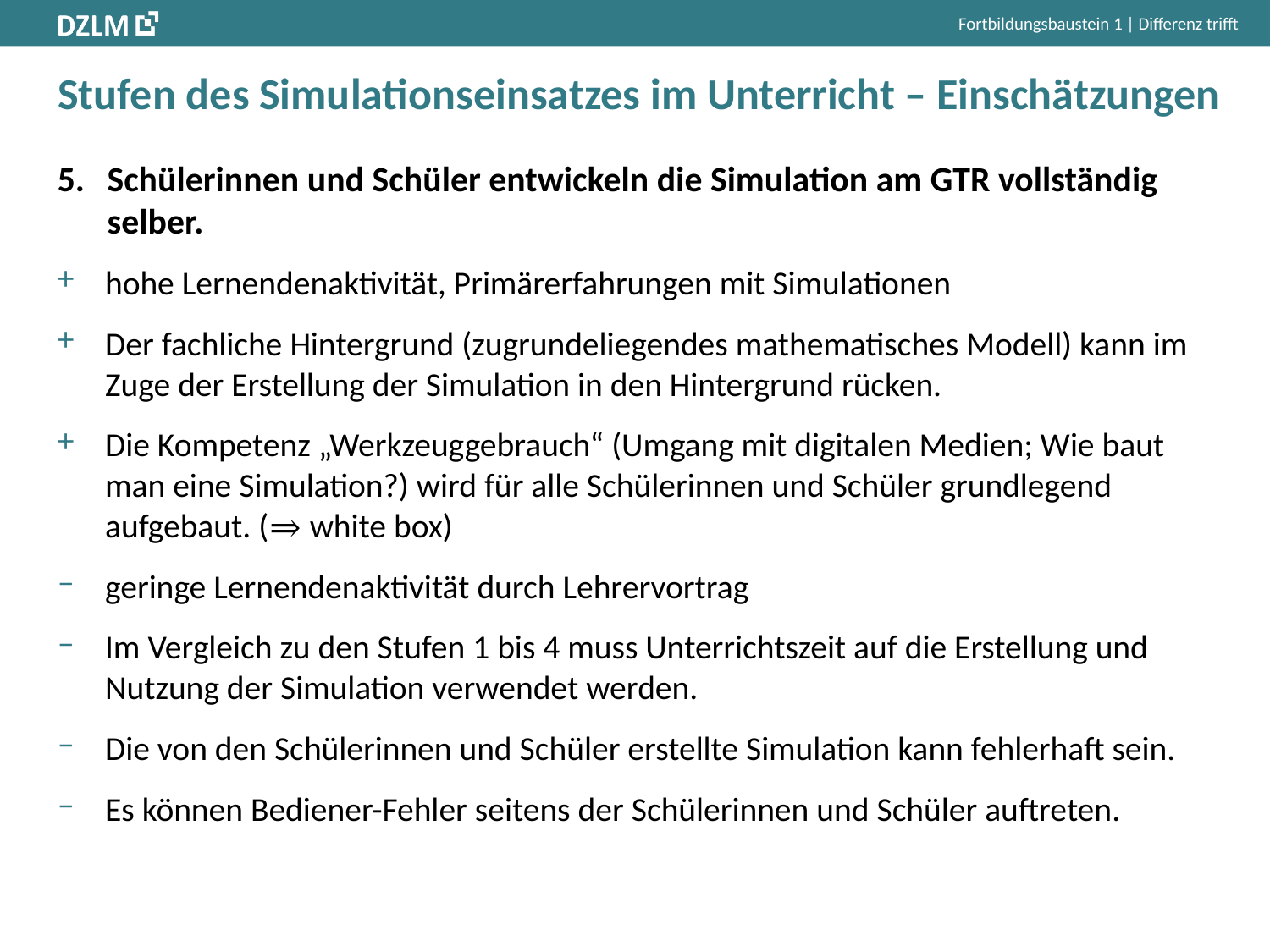

Fortbildungsbaustein 1 | Differenz trifft
# Stufen des Simulationseinsatzes im Unterricht – Einschätzungen
Schülerinnen und Schüler entwickeln die Simulation am GTR vollständig selber.
hohe Lernendenaktivität, Primärerfahrungen mit Simulationen
Der fachliche Hintergrund (zugrundeliegendes mathematisches Modell) kann im Zuge der Erstellung der Simulation in den Hintergrund rücken.
Die Kompetenz „Werkzeuggebrauch“ (Umgang mit digitalen Medien; Wie baut man eine Simulation?) wird für alle Schülerinnen und Schüler grundlegend aufgebaut. (⇒ white box)
geringe Lernendenaktivität durch Lehrervortrag
Im Vergleich zu den Stufen 1 bis 4 muss Unterrichtszeit auf die Erstellung und Nutzung der Simulation verwendet werden.
Die von den Schülerinnen und Schüler erstellte Simulation kann fehlerhaft sein.
Es können Bediener-Fehler seitens der Schülerinnen und Schüler auftreten.